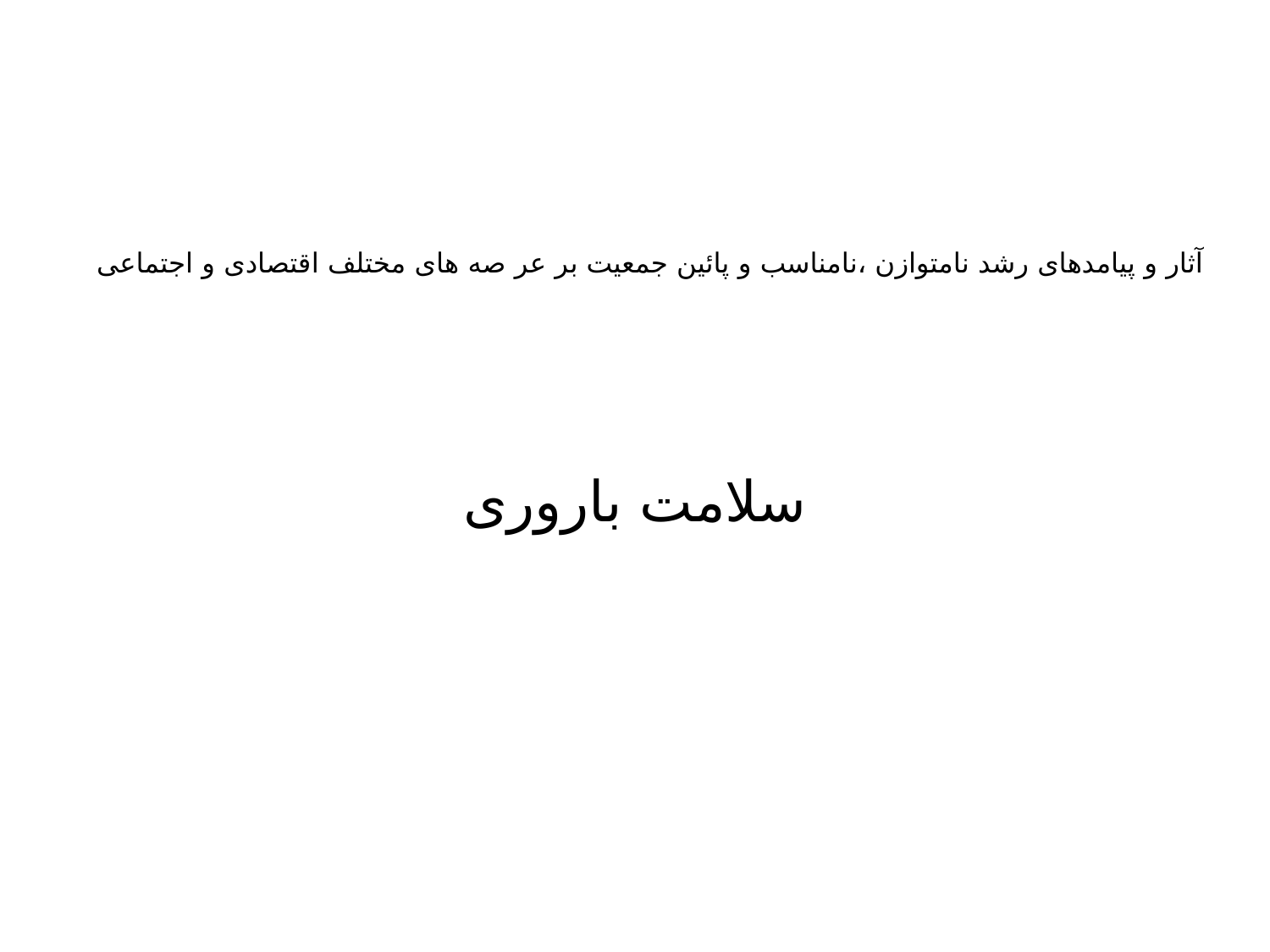

# آثار و پیامدهای رشد نامتوازن ،نامناسب و پائین جمعیت بر عر صه های مختلف اقتصادی و اجتماعی

سلامت باروری